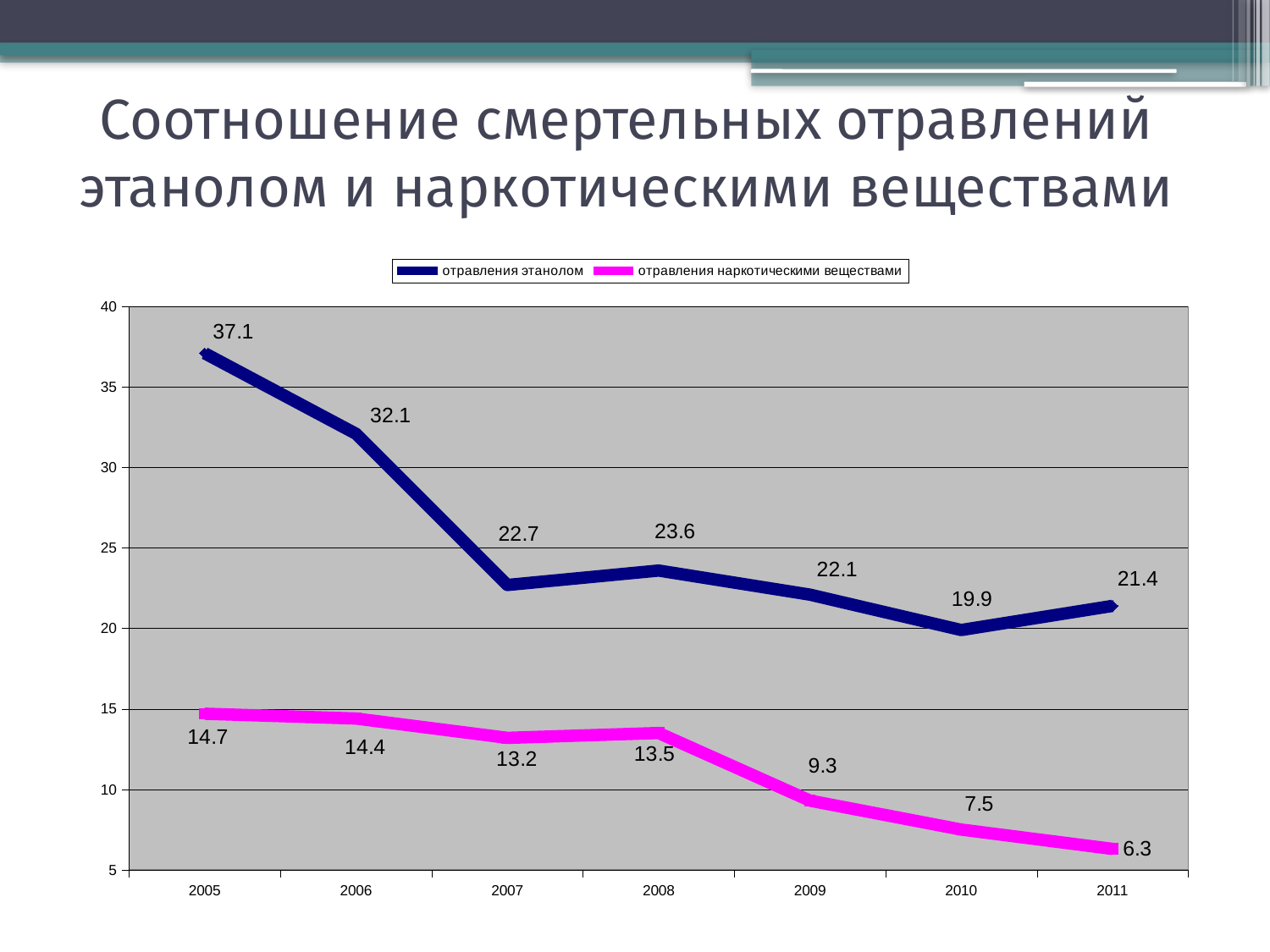

# Соотношение смертельных отравлений этанолом и наркотическими веществами

### Chart

| Category | отравления этанолом | отравления наркотическими веществами |
|---|---|---|
| 2005 | 37.1 | 14.7 |
| 2006 | 32.1 | 14.4 |
| 2007 | 22.7 | 13.2 |
| 2008 | 23.6 | 13.5 |
| 2009 | 22.1 | 9.3 |
| 2010 | 19.9 | 7.5 |
| 2011 | 21.4 | 6.3 |